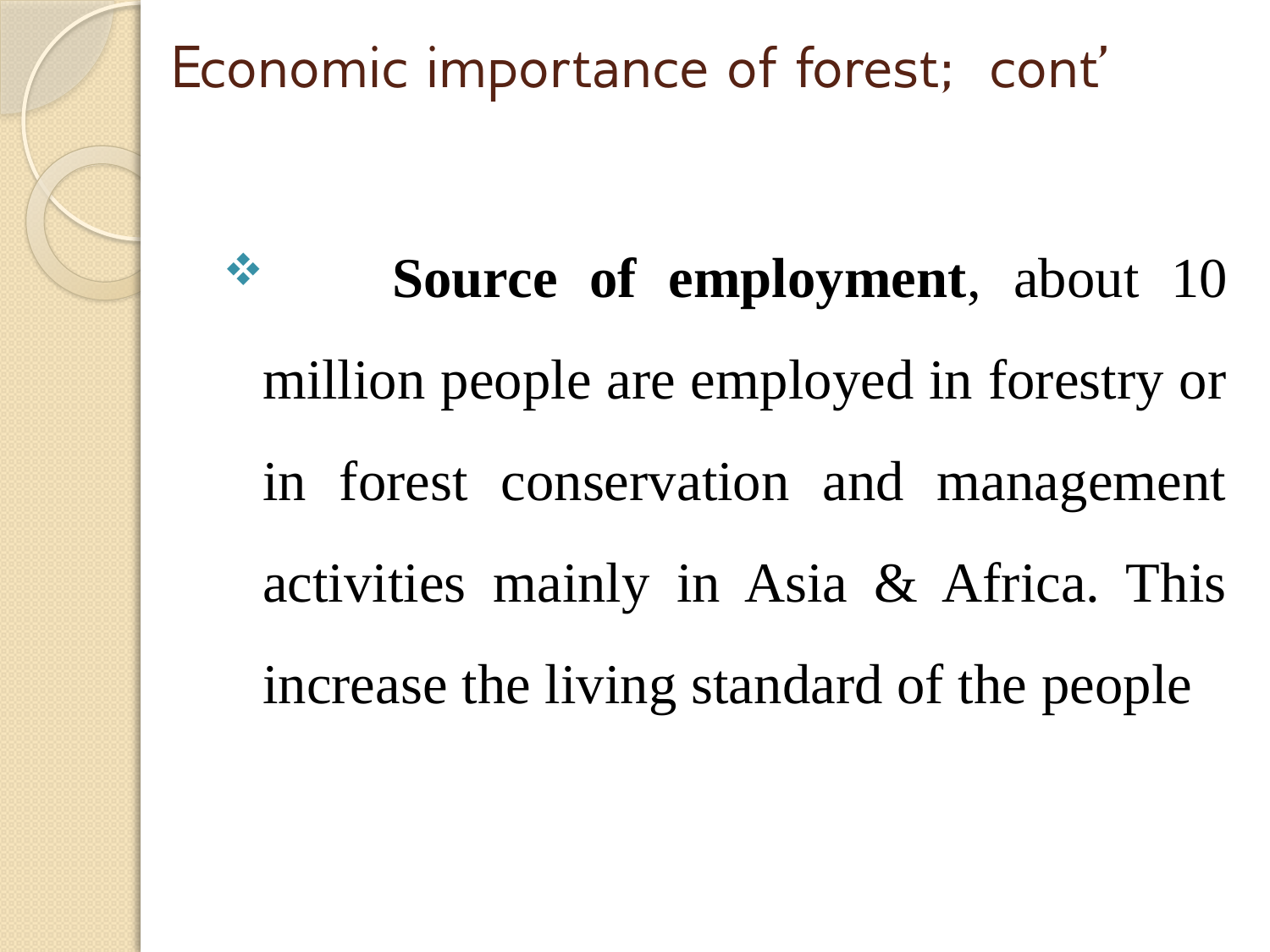

# Economic importance of forest;  cont’
    Source of employment, about 10 million people are employed in forestry or in forest conservation and management activities mainly in Asia & Africa. This increase the living standard of the people